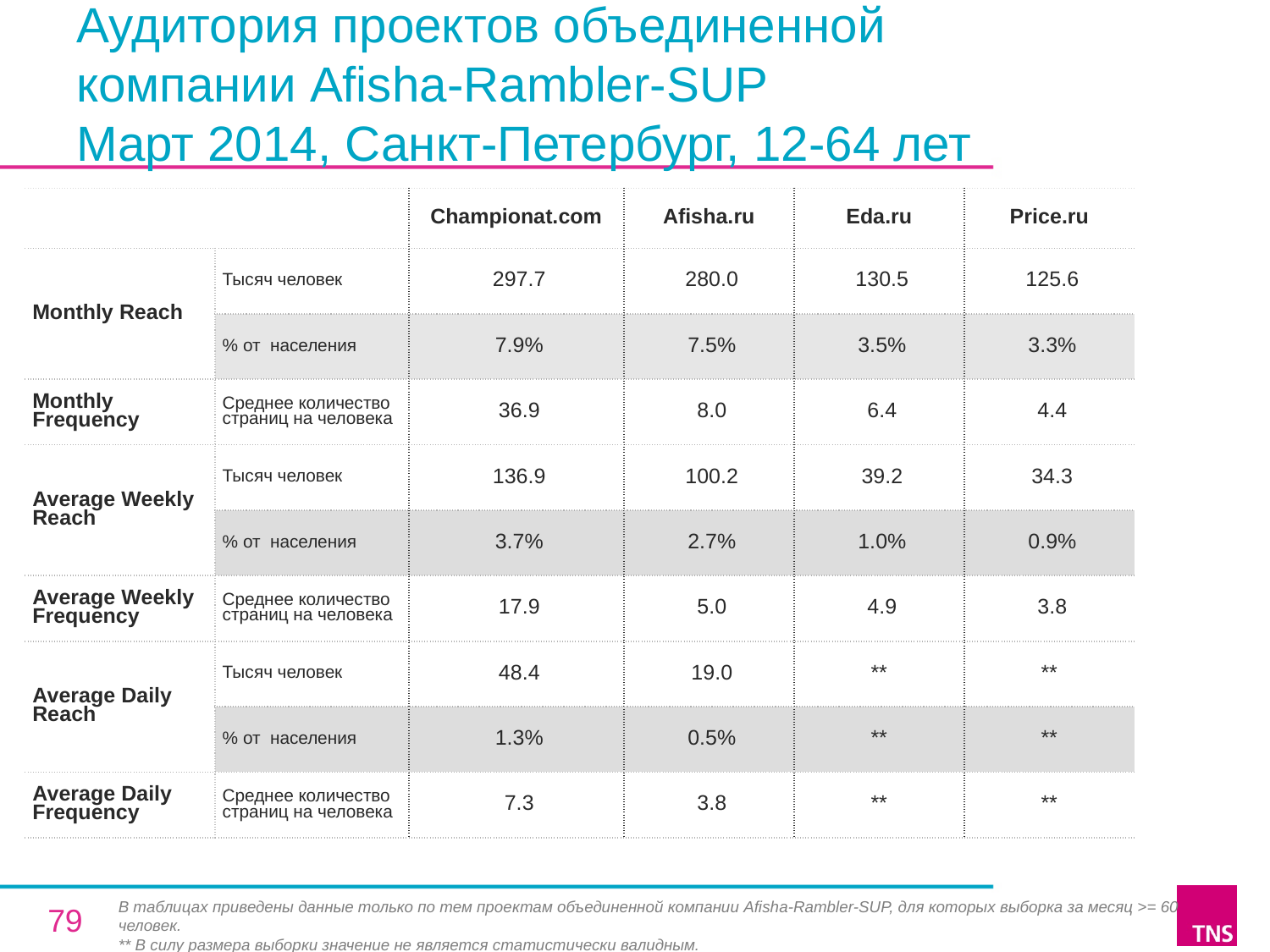

# Аудитория проектов объединенной
компании Afisha-Rambler-SUP
Март 2014, Санкт-Петербург, 12-64 лет
|  |  | Championat.com | Afisha.ru | Eda.ru | Price.ru |
| --- | --- | --- | --- | --- | --- |
| Monthly Reach | Тысяч человек | 297.7 | 280.0 | 130.5 | 125.6 |
|  | % от населения | 7.9% | 7.5% | 3.5% | 3.3% |
| Monthly Frequency | Среднее количество страниц на человека | 36.9 | 8.0 | 6.4 | 4.4 |
| Average Weekly Reach | Тысяч человек | 136.9 | 100.2 | 39.2 | 34.3 |
|  | % от населения | 3.7% | 2.7% | 1.0% | 0.9% |
| Average Weekly Frequency | Среднее количество страниц на человека | 17.9 | 5.0 | 4.9 | 3.8 |
| Average Daily Reach | Тысяч человек | 48.4 | 19.0 | \*\* | \*\* |
|  | % от населения | 1.3% | 0.5% | \*\* | \*\* |
| Average Daily Frequency | Среднее количество страниц на человека | 7.3 | 3.8 | \*\* | \*\* |
В таблицах приведены данные только по тем проектам объединенной компании Afisha-Rambler-SUP, для которых выборка за месяц >= 60 человек.
** В силу размера выборки значение не является статистически валидным.
79